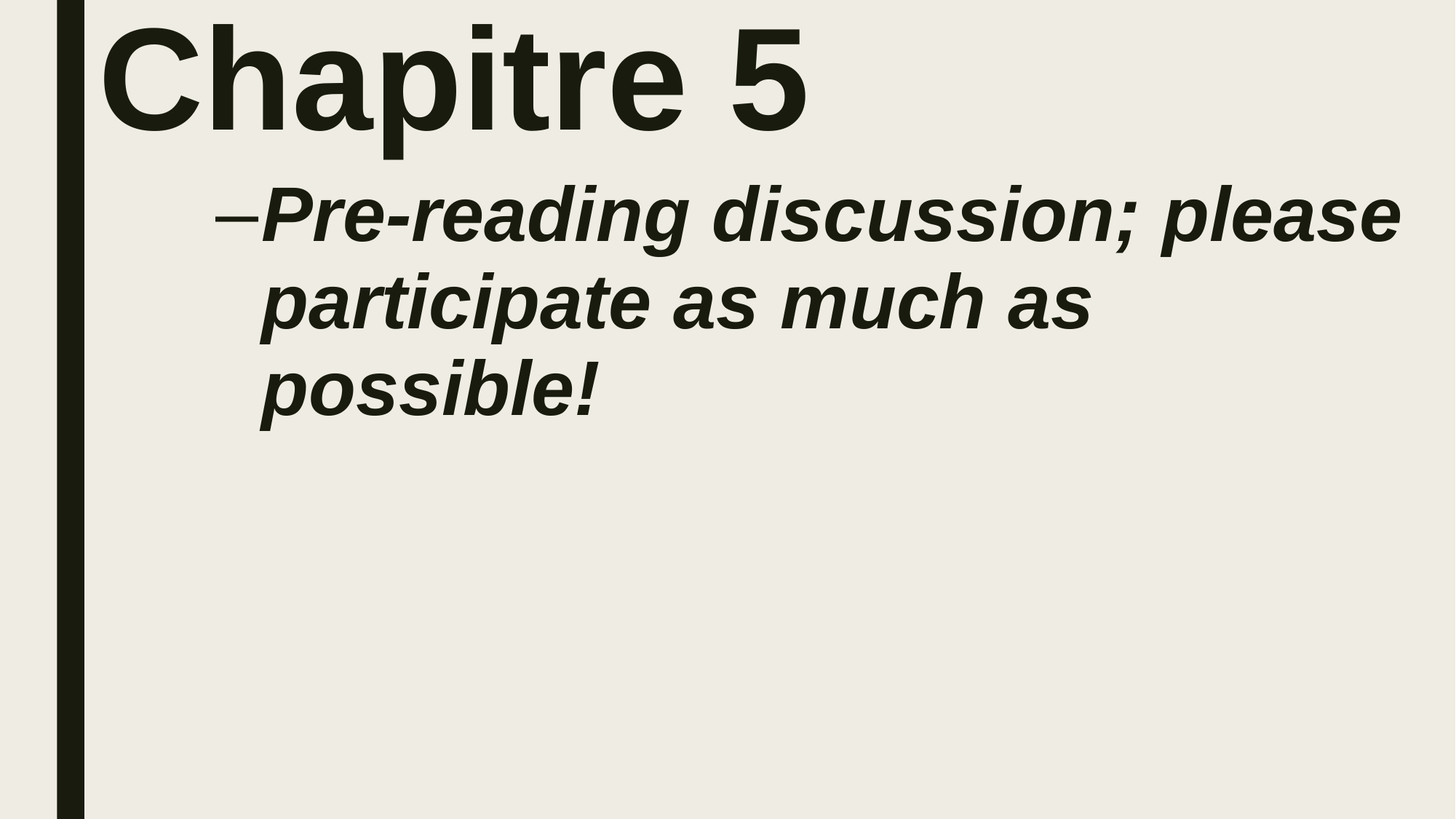

# Chapitre 5
Pre-reading discussion; please participate as much as possible!